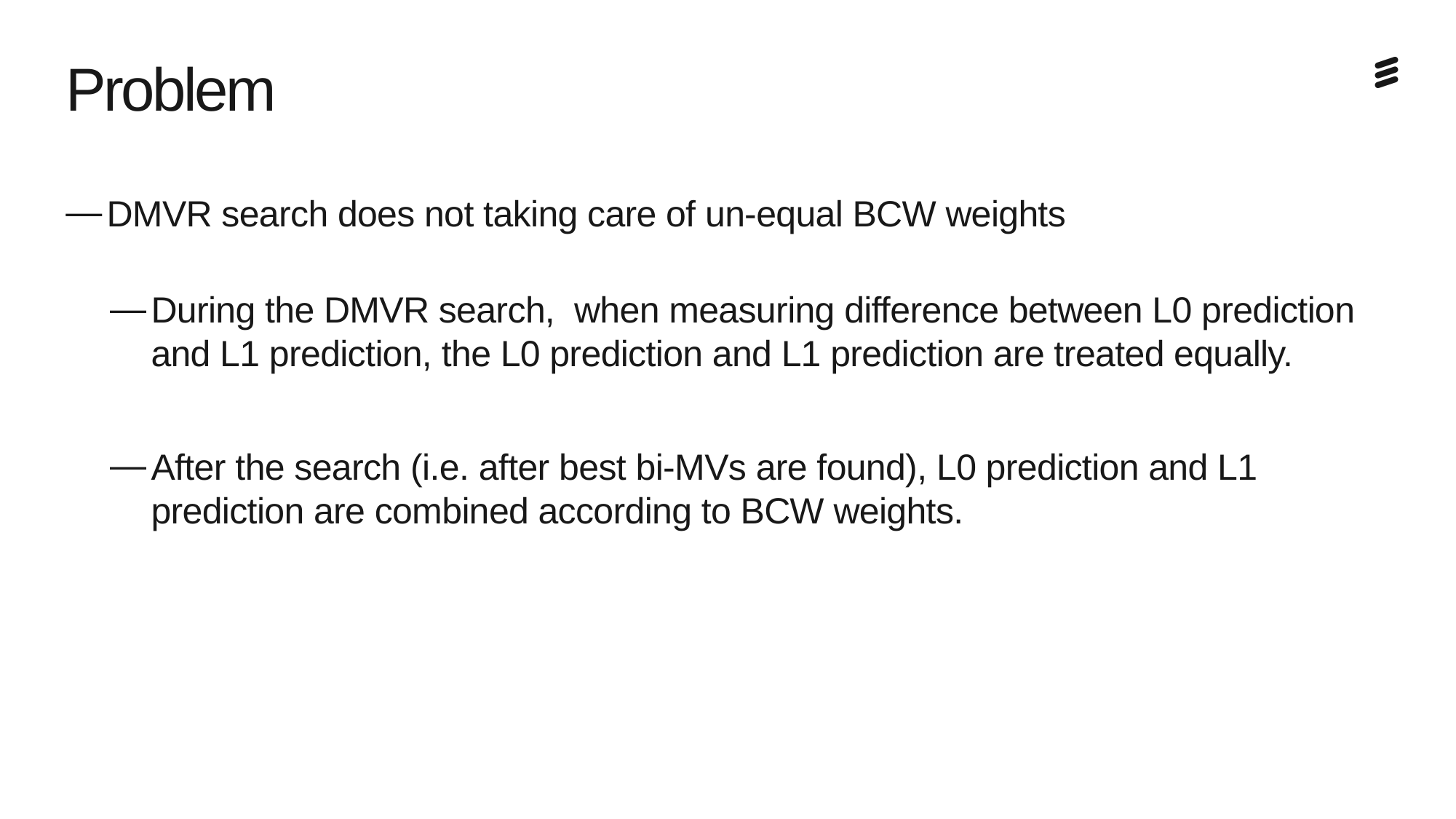

# Problem
DMVR search does not taking care of un-equal BCW weights

During the DMVR search,  when measuring difference between L0 prediction and L1 prediction, the L0 prediction and L1 prediction are treated equally.

After the search (i.e. after best bi-MVs are found), L0 prediction and L1 prediction are combined according to BCW weights.